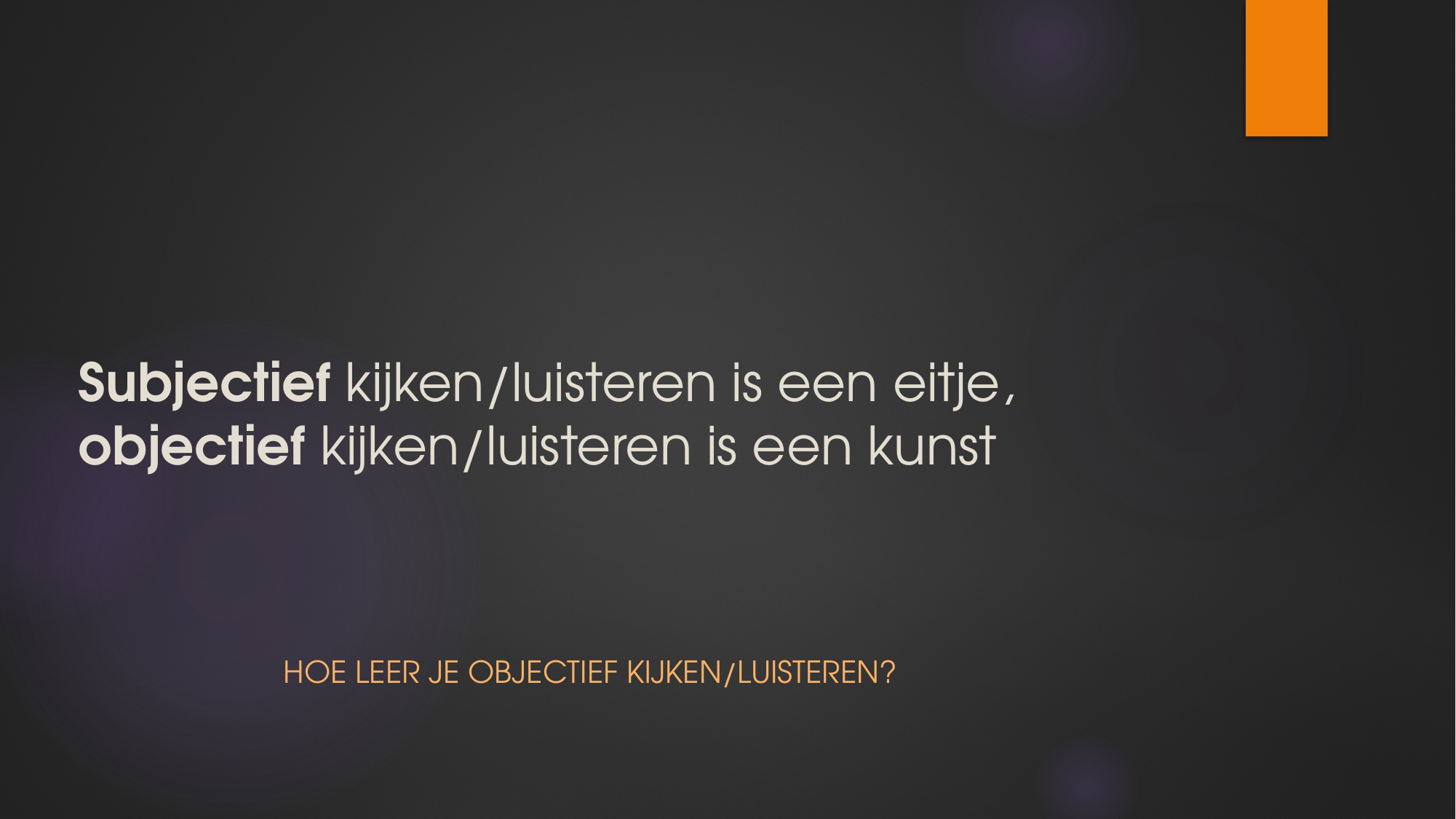

# Subjectief kijken/luisteren is een eitje, objectief kijken/luisteren is een kunst
Hoe leer je objectief kijken/luisteren?